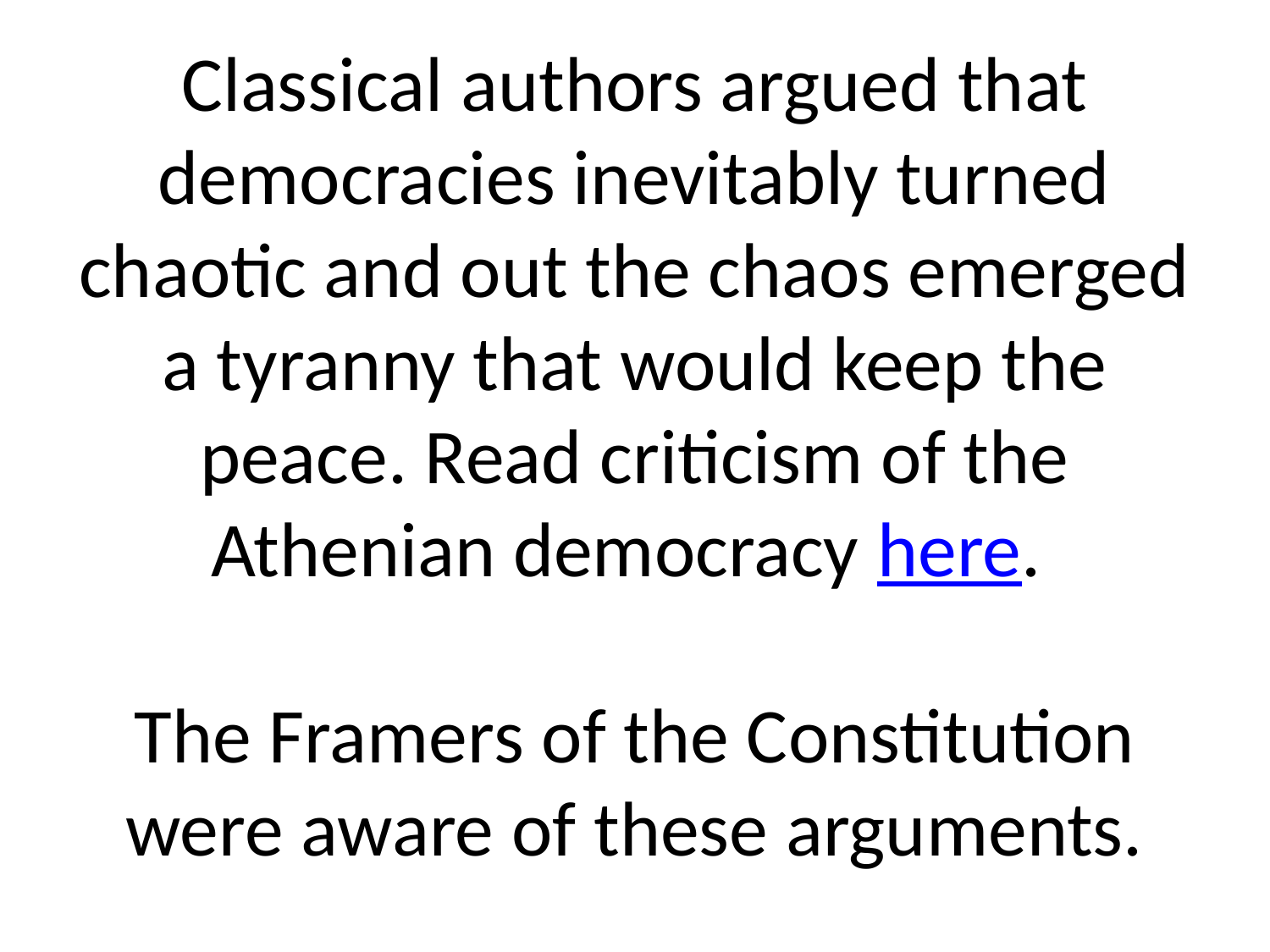

# Classical authors argued that democracies inevitably turned chaotic and out the chaos emerged a tyranny that would keep the peace. Read criticism of the Athenian democracy here. The Framers of the Constitution were aware of these arguments.